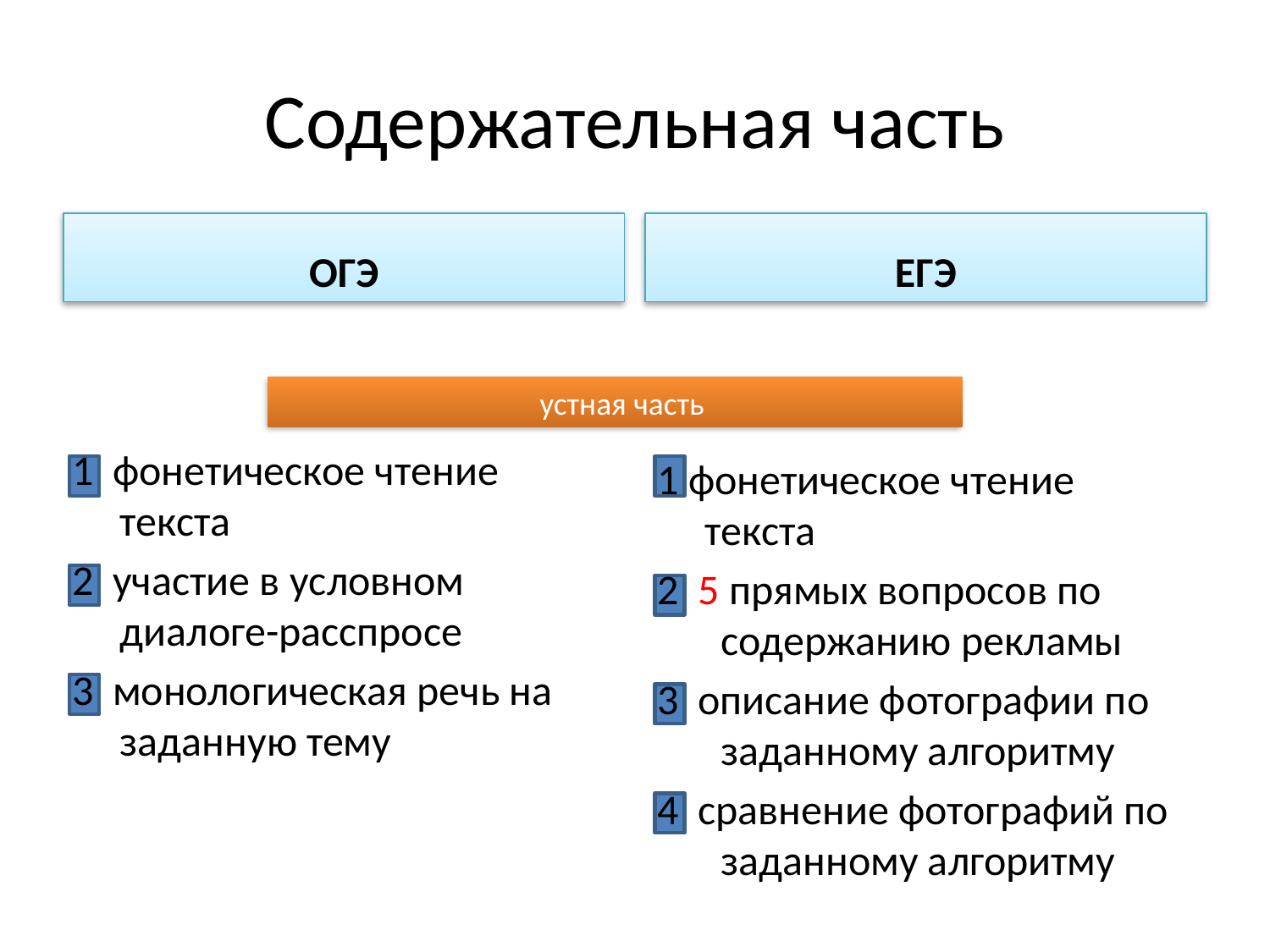

# Содержательная часть
ОГЭ
ЕГЭ
                                    устная часть
1  фонетическое чтение текста
2  участие в условном диалоге-расспросе
3  монологическая речь на заданную тему
1 фонетическое чтение текста
2  5 прямых вопросов по содержанию рекламы
3  описание фотографии по заданному алгоритму
4  сравнение фотографий по заданному алгоритму